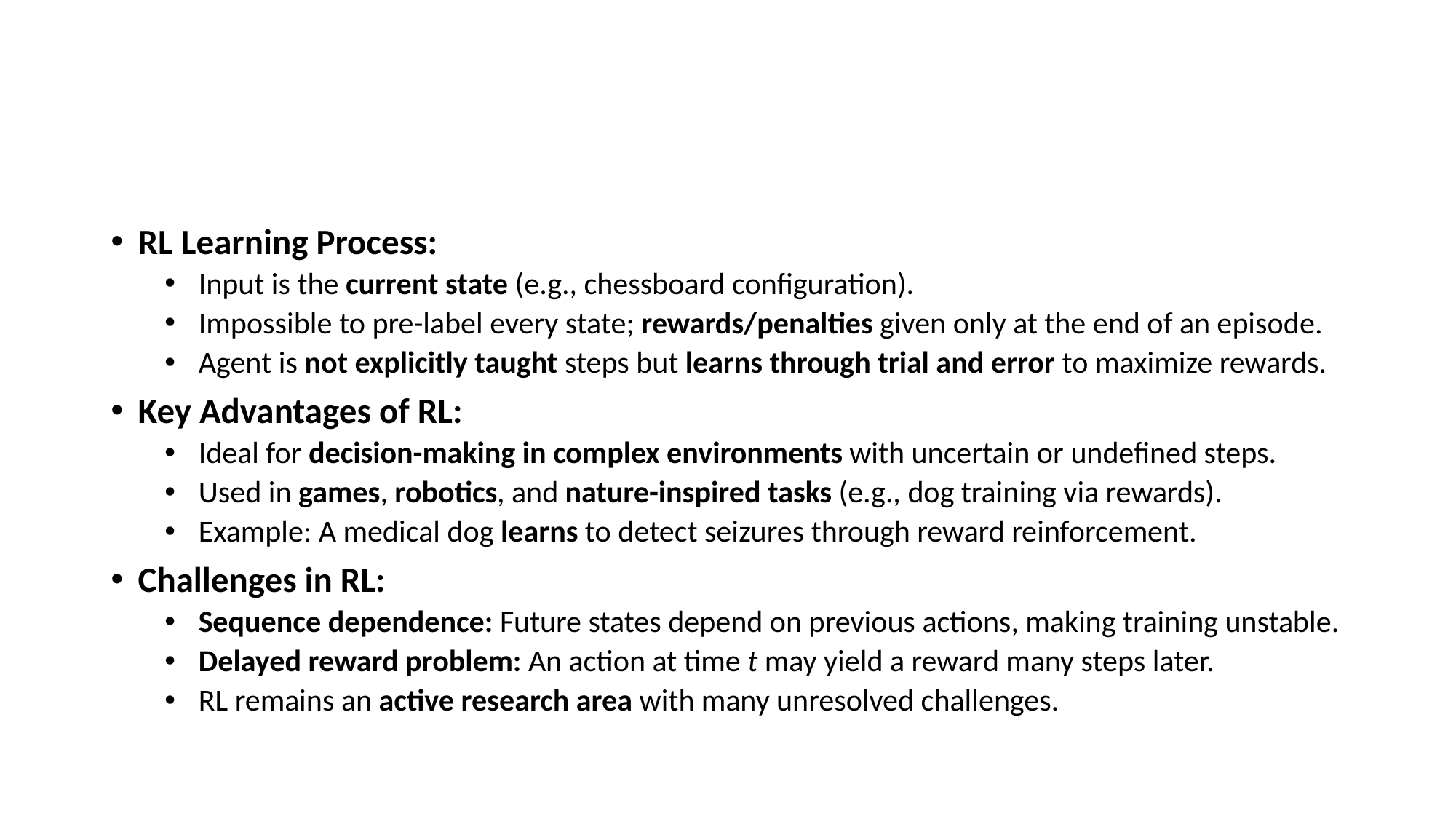

#
RL Learning Process:
Input is the current state (e.g., chessboard configuration).
Impossible to pre-label every state; rewards/penalties given only at the end of an episode.
Agent is not explicitly taught steps but learns through trial and error to maximize rewards.
Key Advantages of RL:
Ideal for decision-making in complex environments with uncertain or undefined steps.
Used in games, robotics, and nature-inspired tasks (e.g., dog training via rewards).
Example: A medical dog learns to detect seizures through reward reinforcement.
Challenges in RL:
Sequence dependence: Future states depend on previous actions, making training unstable.
Delayed reward problem: An action at time t may yield a reward many steps later.
RL remains an active research area with many unresolved challenges.